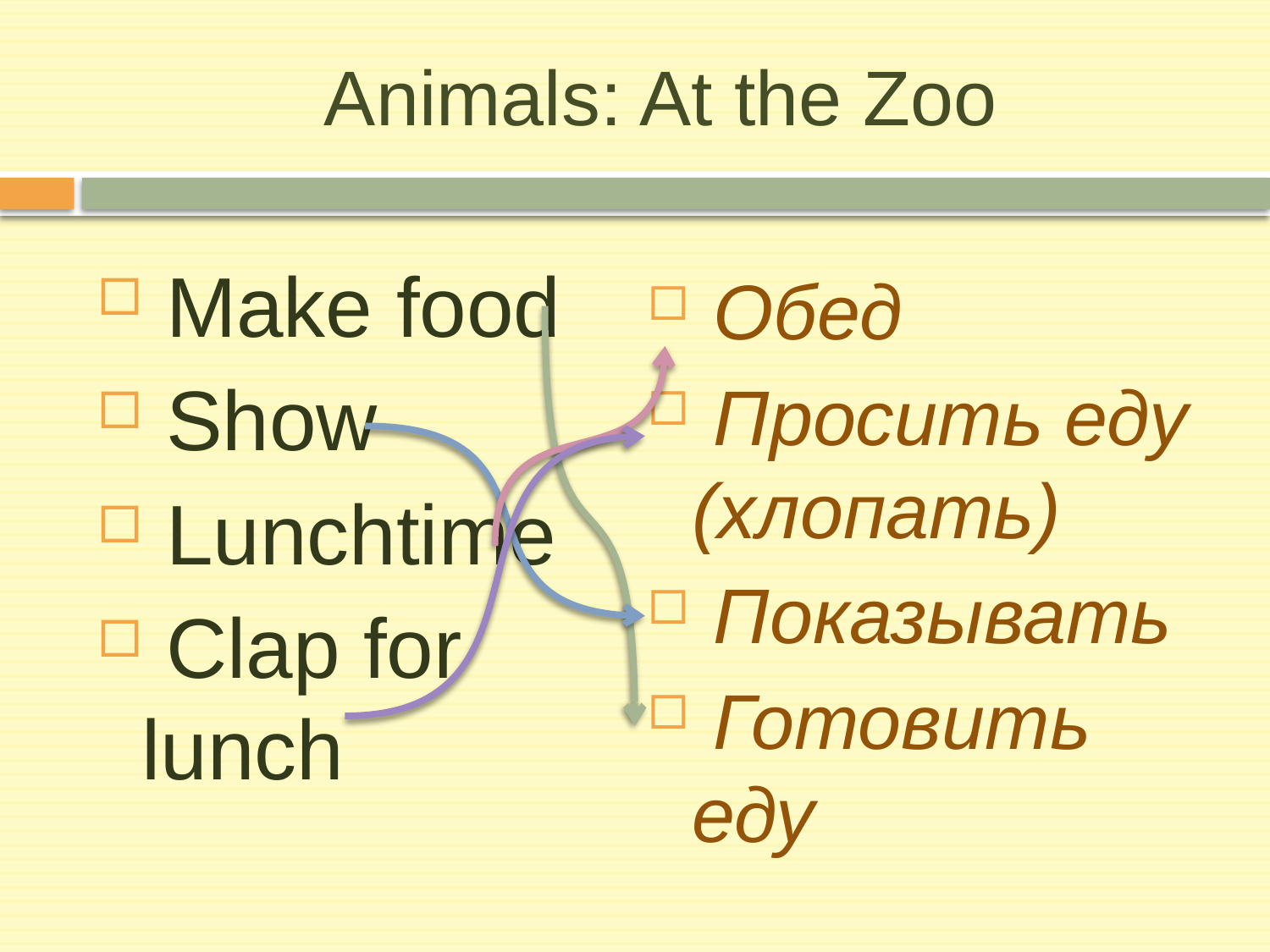

# Animals: At the Zoo
 Make food
 Show
 Lunchtime
 Clap for lunch
 Обед
 Просить еду (хлопать)
 Показывать
 Готовить еду